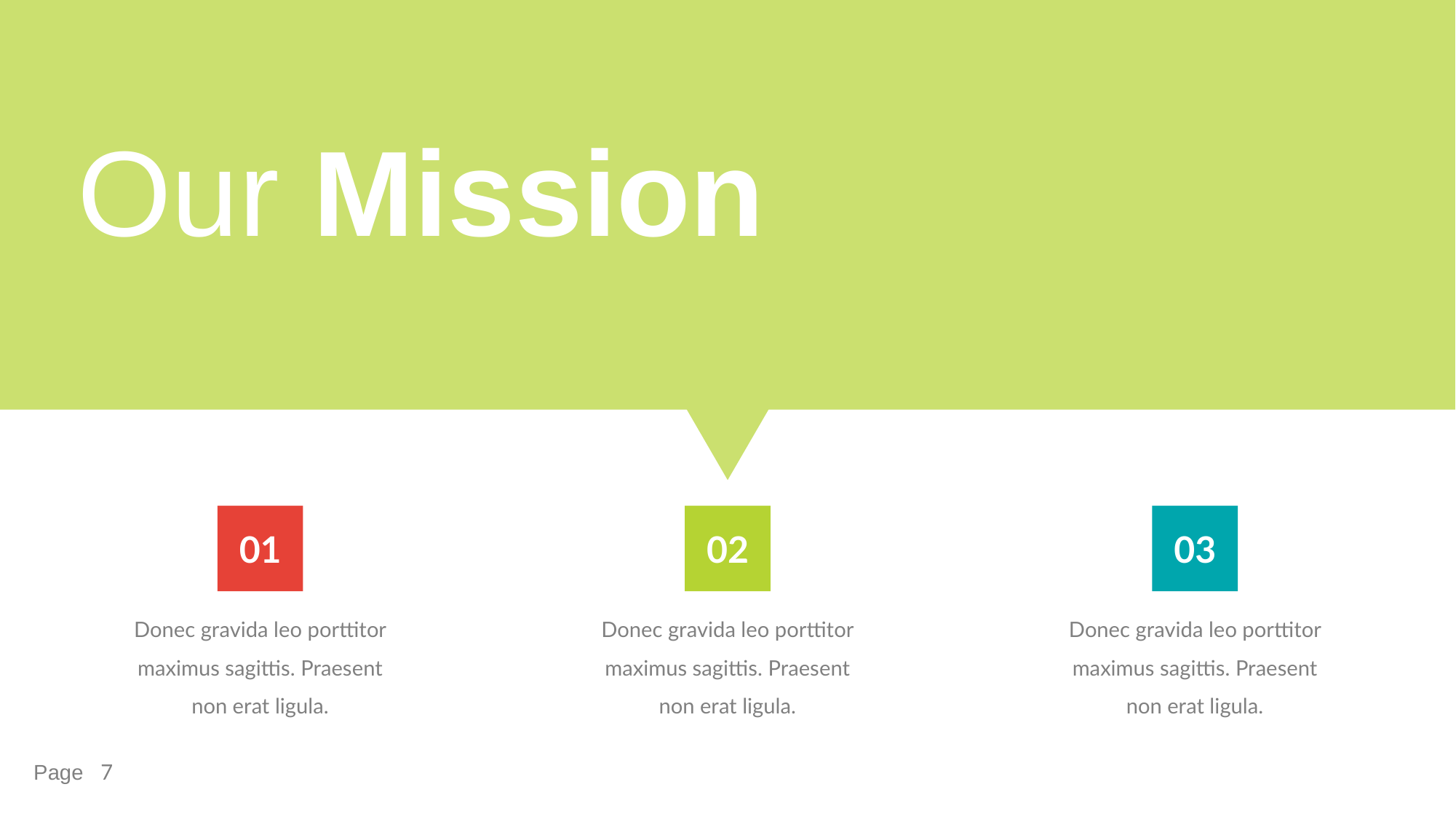

Our Mission
01
02
03
Donec gravida leo porttitor maximus sagittis. Praesent non erat ligula.
Donec gravida leo porttitor maximus sagittis. Praesent non erat ligula.
Donec gravida leo porttitor maximus sagittis. Praesent non erat ligula.